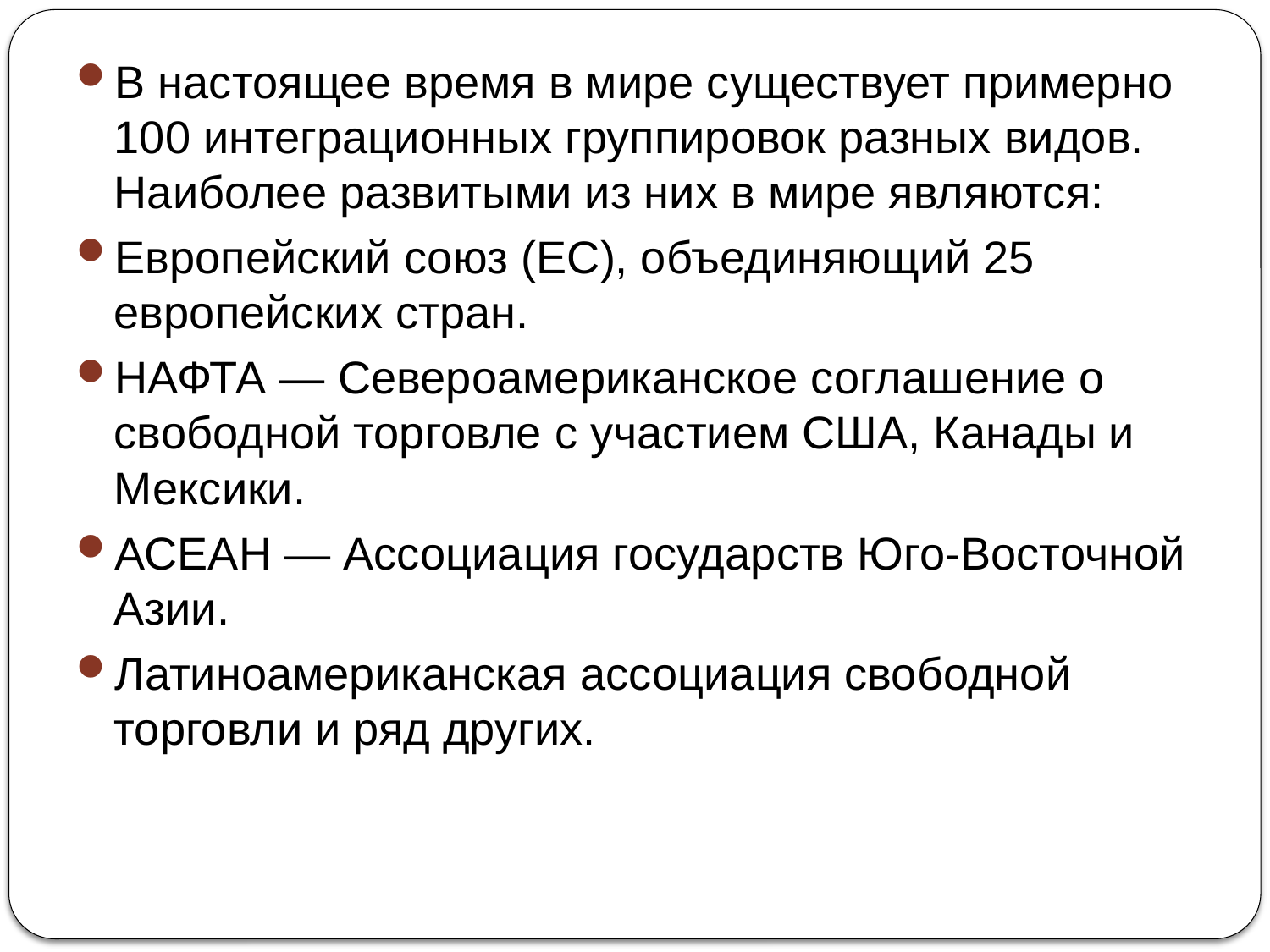

В настоящее время в мире существует примерно 100 интеграционных группировок разных видов. Наиболее развитыми из них в мире являются:
Европейский союз (ЕС), объединяющий 25 европейских стран.
НАФТА — Североамериканское соглашение о свободной торговле с участием США, Канады и Мексики.
АСЕАН — Ассоциация государств Юго-Восточной Азии.
Латиноамериканская ассоциация свободной торговли и ряд других.